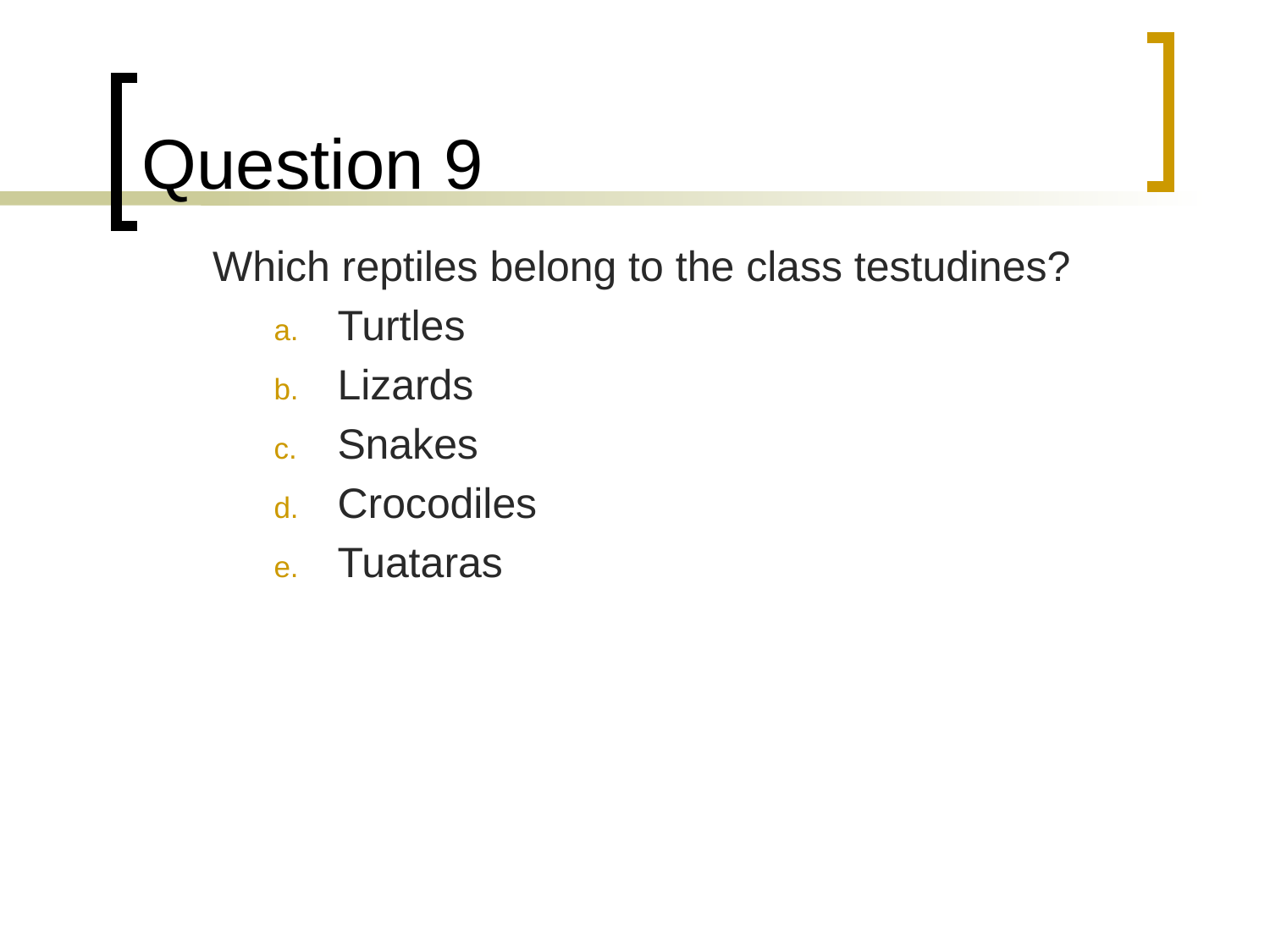

# Question 9
	Which reptiles belong to the class testudines?
Turtles
Lizards
Snakes
Crocodiles
Tuataras